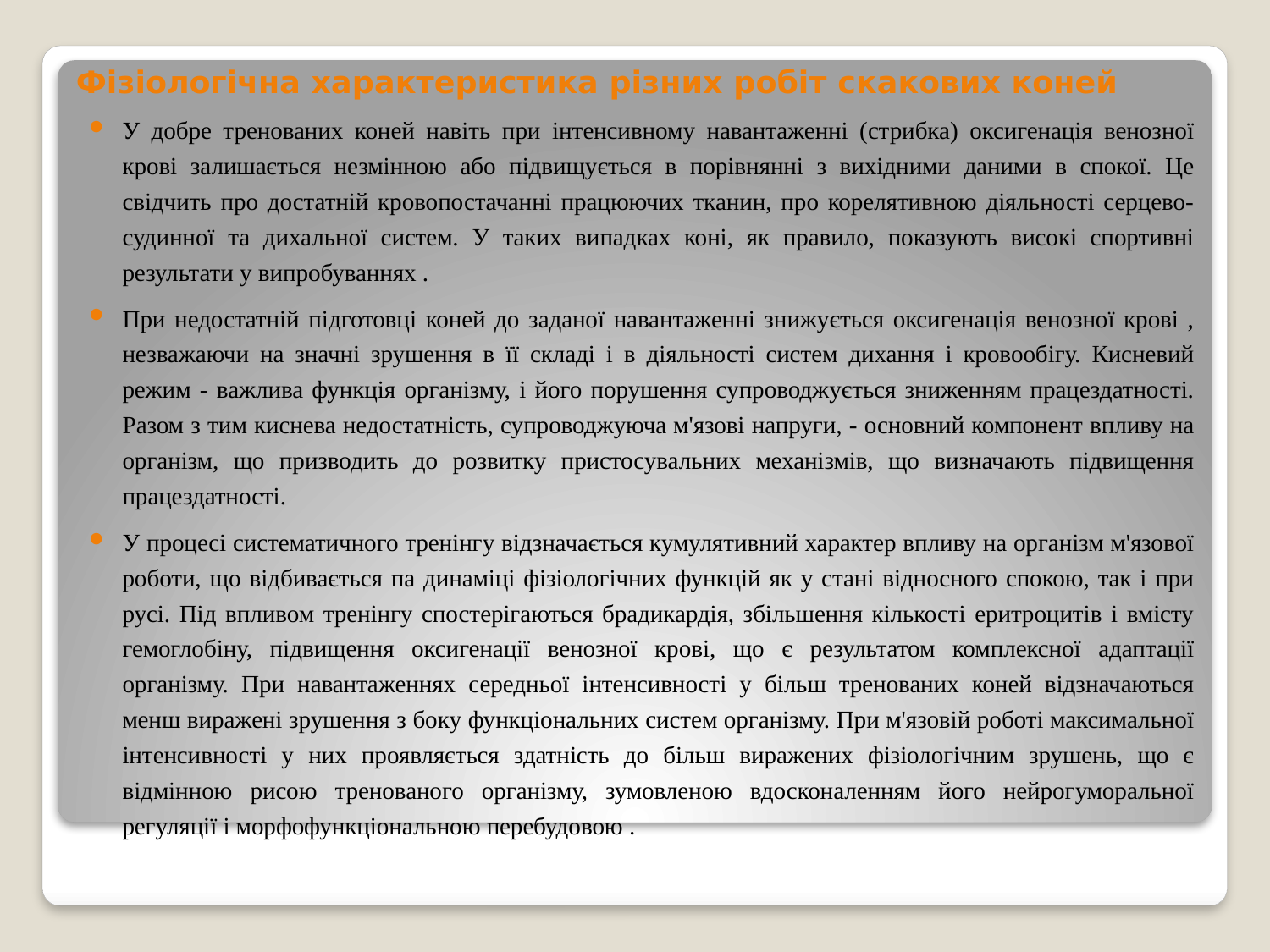

# Фізіологічна характеристика різних робіт скакових коней
У добре тренованих коней навіть при інтенсивному навантаженні (стрибка) оксигенація венозної крові залишається незмінною або підвищується в порівнянні з вихідними даними в спокої. Це свідчить про достатній кровопостачанні працюючих тканин, про корелятивною діяльності серцево-судинної та дихальної систем. У таких випадках коні, як правило, показують високі спортивні результати у випробуваннях .
При недостатній підготовці коней до заданої навантаженні знижується оксигенація венозної крові , незважаючи на значні зрушення в її складі і в діяльності систем дихання і кровообігу. Кисневий режим - важлива функція організму, і його порушення супроводжується зниженням працездатності. Разом з тим киснева недостатність, супроводжуюча м'язові напруги, - основний компонент впливу на організм, що призводить до розвитку пристосувальних механізмів, що визначають підвищення працездатності.
У процесі систематичного тренінгу відзначається кумулятивний характер впливу на організм м'язової роботи, що відбивається па динаміці фізіологічних функцій як у стані відносного спокою, так і при русі. Під впливом тренінгу спостерігаються брадикардія, збільшення кількості еритроцитів і вмісту гемоглобіну, підвищення оксигенації венозної крові, що є результатом комплексної адаптації організму. При навантаженнях середньої інтенсивності у більш тренованих коней відзначаються менш виражені зрушення з боку функціональних систем організму. При м'язовій роботі максимальної інтенсивності у них проявляється здатність до більш виражених фізіологічним зрушень, що є відмінною рисою тренованого організму, зумовленою вдосконаленням його нейрогуморальної регуляції і морфофункціональною перебудовою .